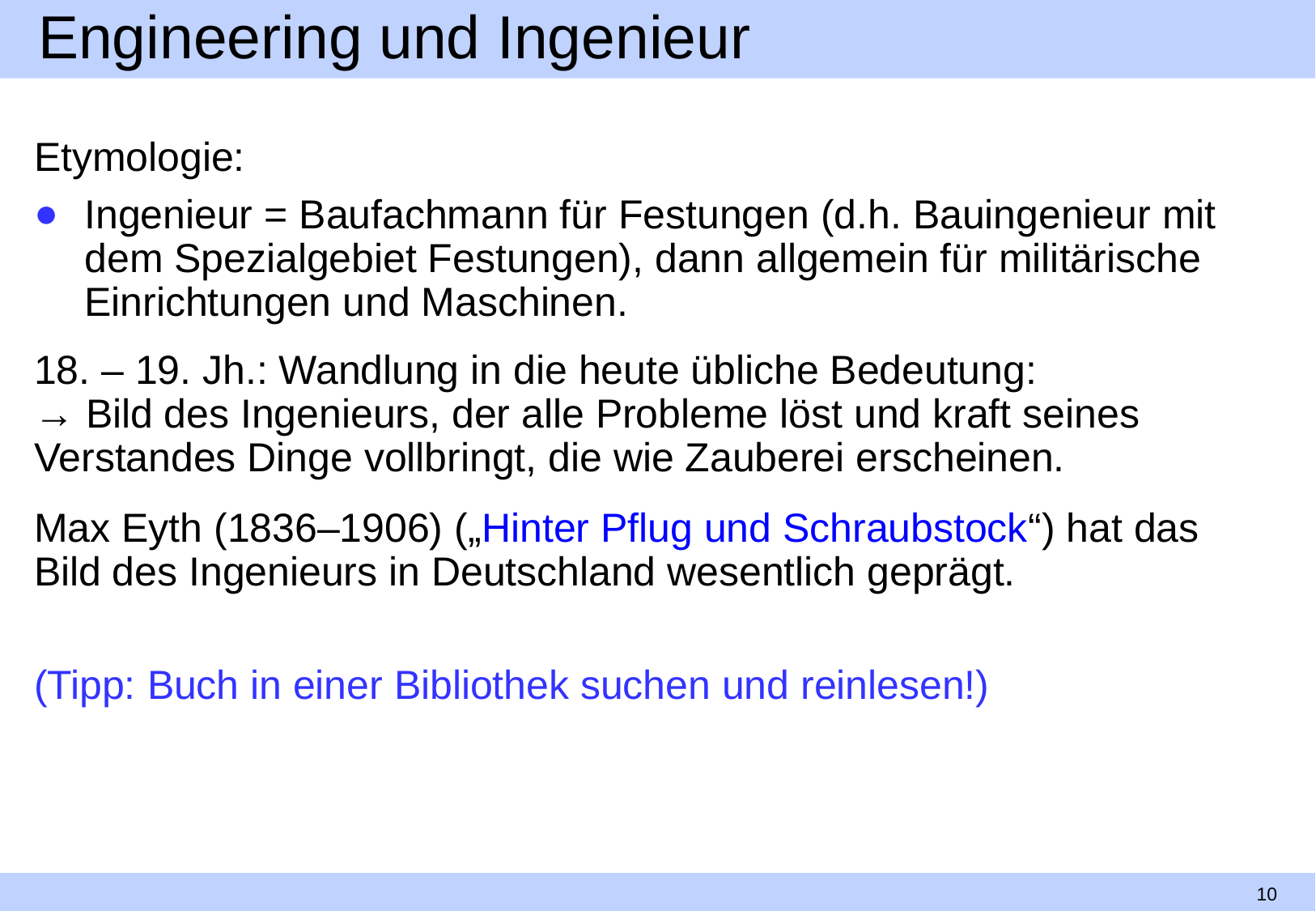

# Engineering und Ingenieur
Etymologie:
Ingenieur = Baufachmann für Festungen (d.h. Bauingenieur mit dem Spezialgebiet Festungen), dann allgemein für militärische Einrichtungen und Maschinen.
18. – 19. Jh.: Wandlung in die heute übliche Bedeutung:
→ Bild des Ingenieurs, der alle Probleme löst und kraft seines Verstandes Dinge vollbringt, die wie Zauberei erscheinen.
Max Eyth (1836–1906) („Hinter Pflug und Schraubstock“) hat das Bild des Ingenieurs in Deutschland wesentlich geprägt.
(Tipp: Buch in einer Bibliothek suchen und reinlesen!)
10